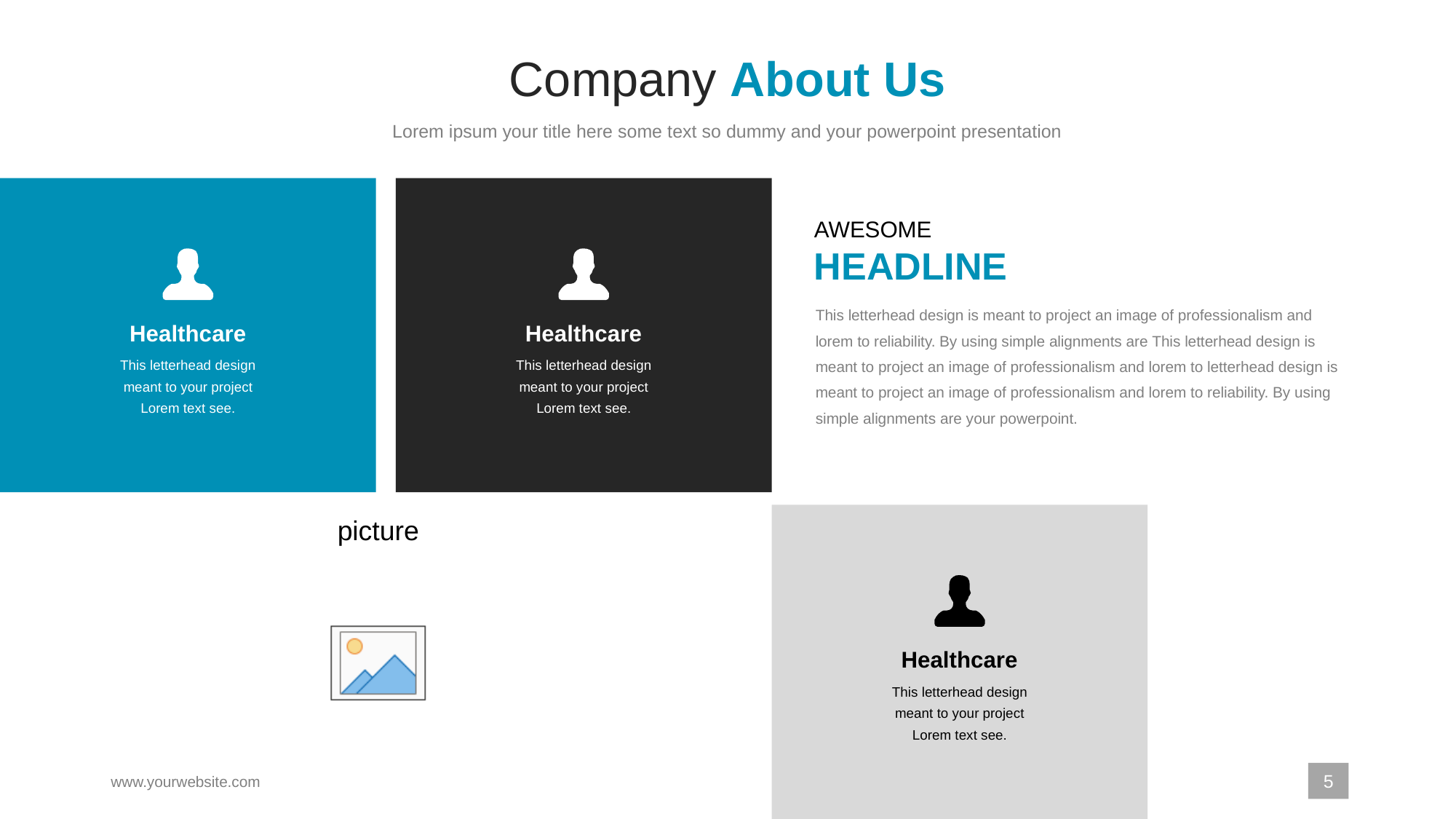

# Company About Us
Lorem ipsum your title here some text so dummy and your powerpoint presentation

AWESOME
HEADLINE

Healthcare
This letterhead design meant to your project Lorem text see.

Healthcare
This letterhead design meant to your project Lorem text see.
This letterhead design is meant to project an image of professionalism and lorem to reliability. By using simple alignments are This letterhead design is meant to project an image of professionalism and lorem to letterhead design is meant to project an image of professionalism and lorem to reliability. By using simple alignments are your powerpoint.

Healthcare
This letterhead design meant to your project Lorem text see.
5
www.yourwebsite.com